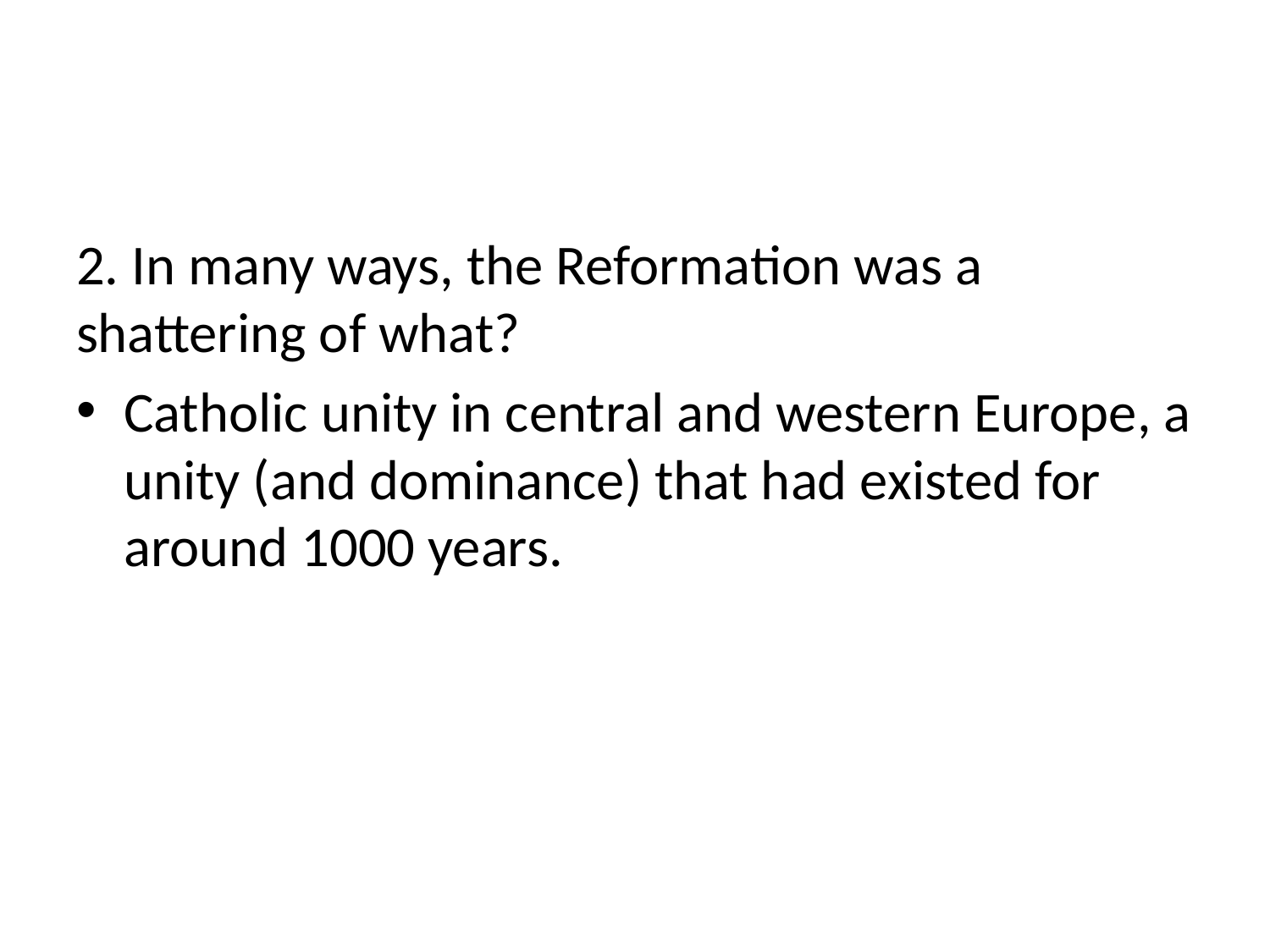

#
2. In many ways, the Reformation was a shattering of what?
Catholic unity in central and western Europe, a unity (and dominance) that had existed for around 1000 years.